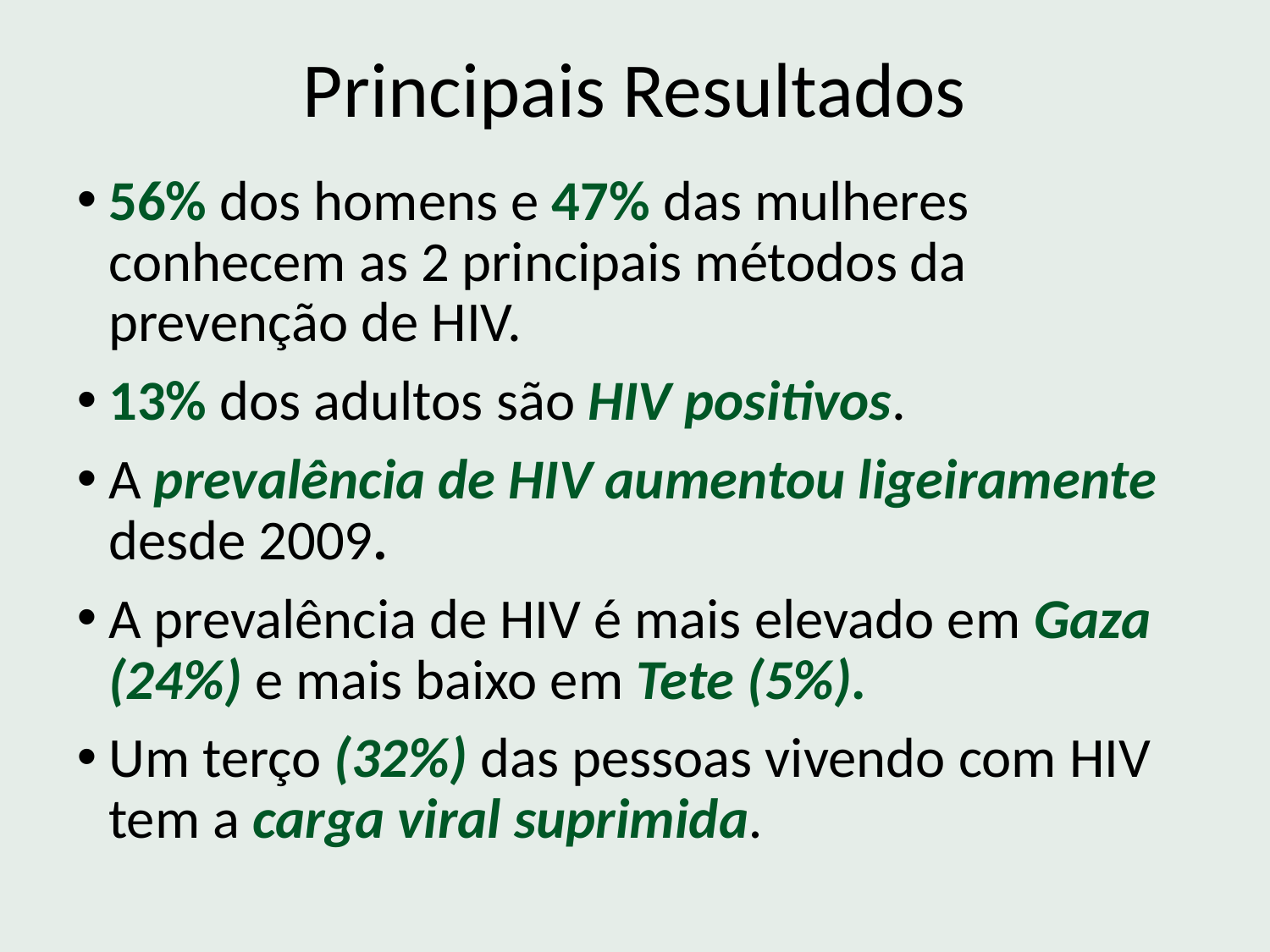

Principais Resultados
56% dos homens e 47% das mulheres conhecem as 2 principais métodos da prevenção de HIV.
13% dos adultos são HIV positivos.
A prevalência de HIV aumentou ligeiramente desde 2009.
A prevalência de HIV é mais elevado em Gaza (24%) e mais baixo em Tete (5%).
Um terço (32%) das pessoas vivendo com HIV tem a carga viral suprimida.